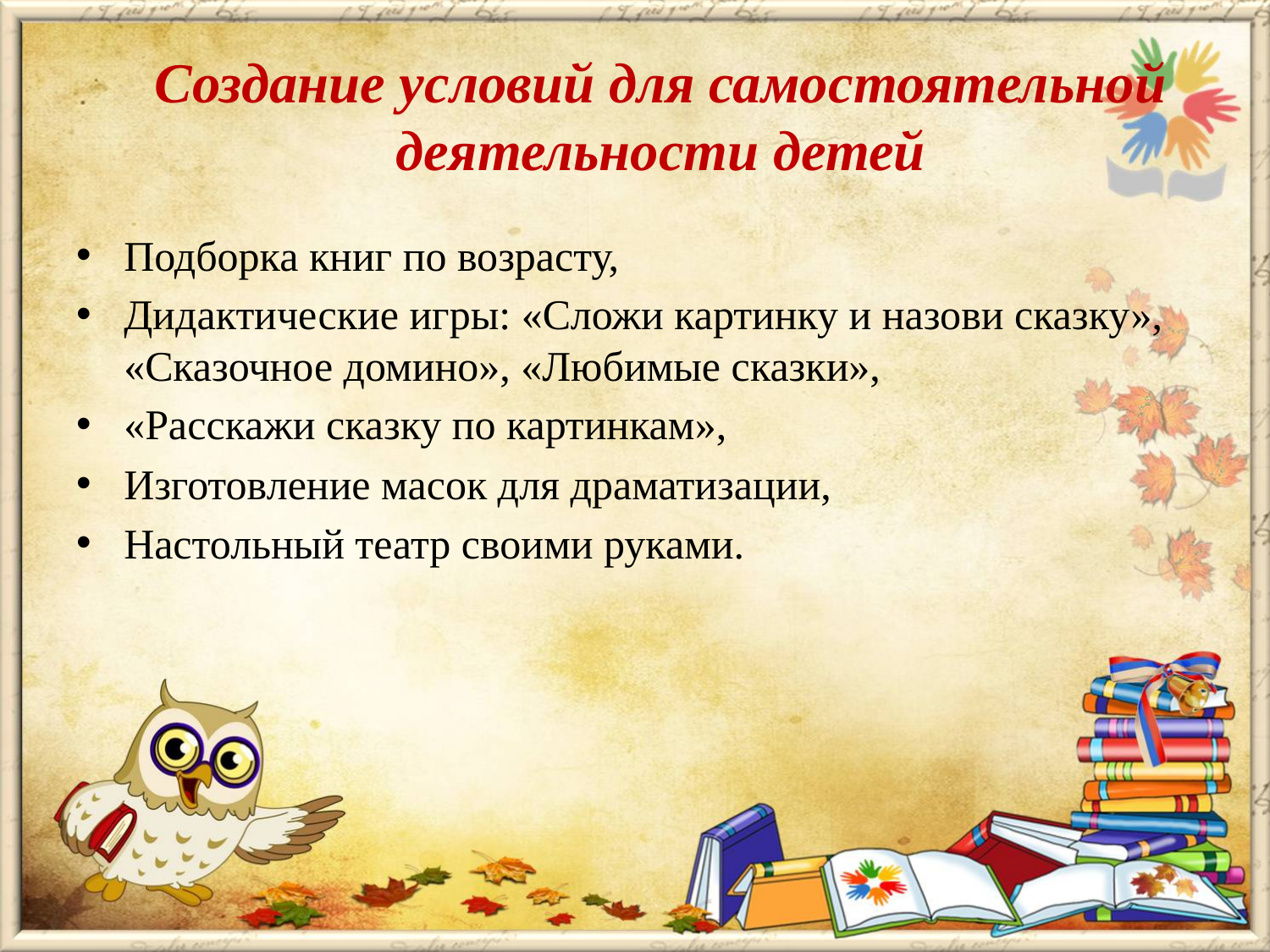

# Создание условий для самостоятельной деятельности детей
Подборка книг по возрасту,
Дидактические игры: «Сложи картинку и назови сказку», «Сказочное домино», «Любимые сказки»,
«Расскажи сказку по картинкам»,
Изготовление масок для драматизации,
Настольный театр своими руками.